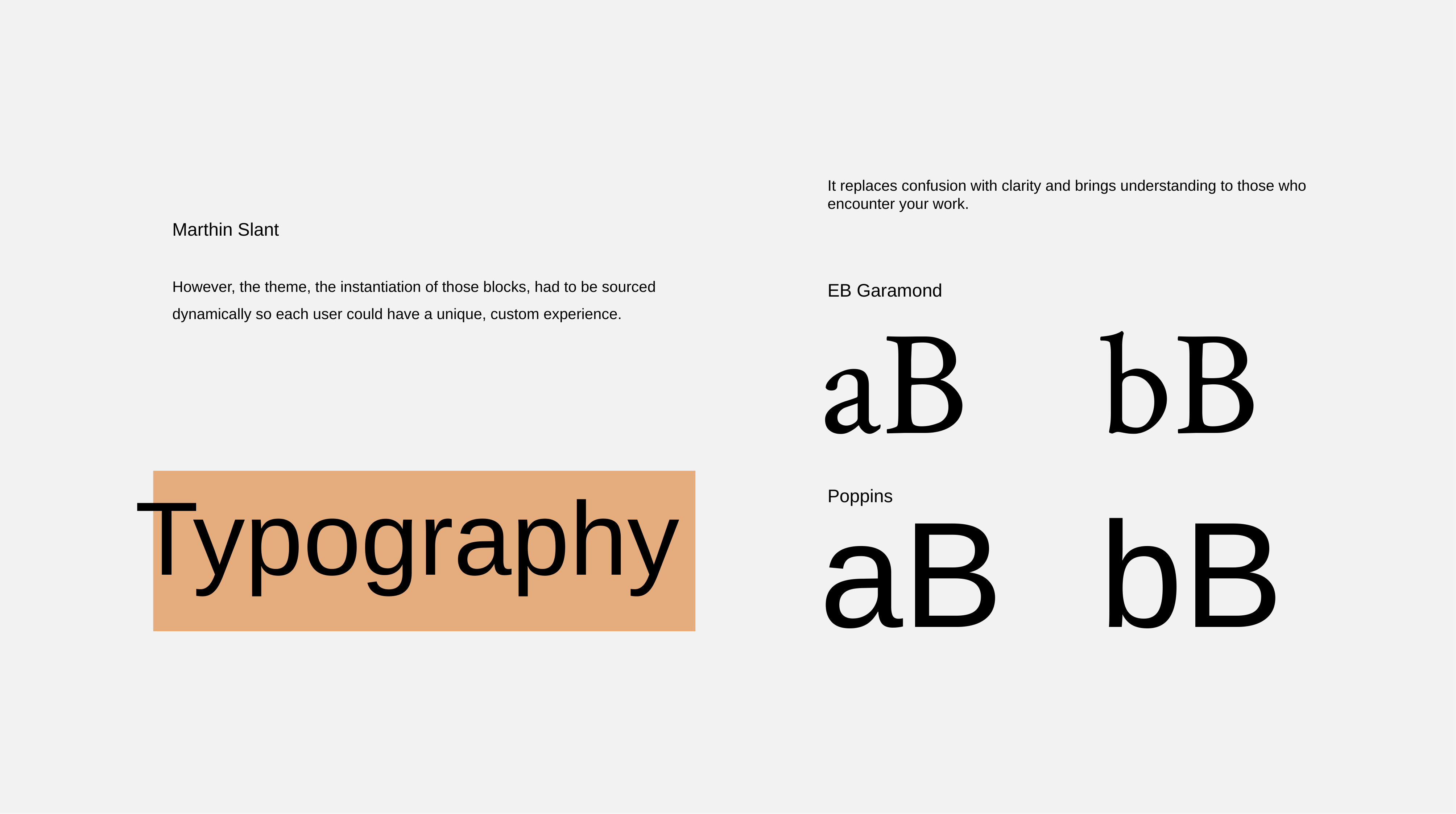

It replaces confusion with clarity and brings understanding to those who encounter your work.
Marthin Slant
However, the theme, the instantiation of those blocks, had to be sourced dynamically so each user could have a unique, custom experience.
EB Garamond
aB
bB

Poppins
Typography
aB
bB